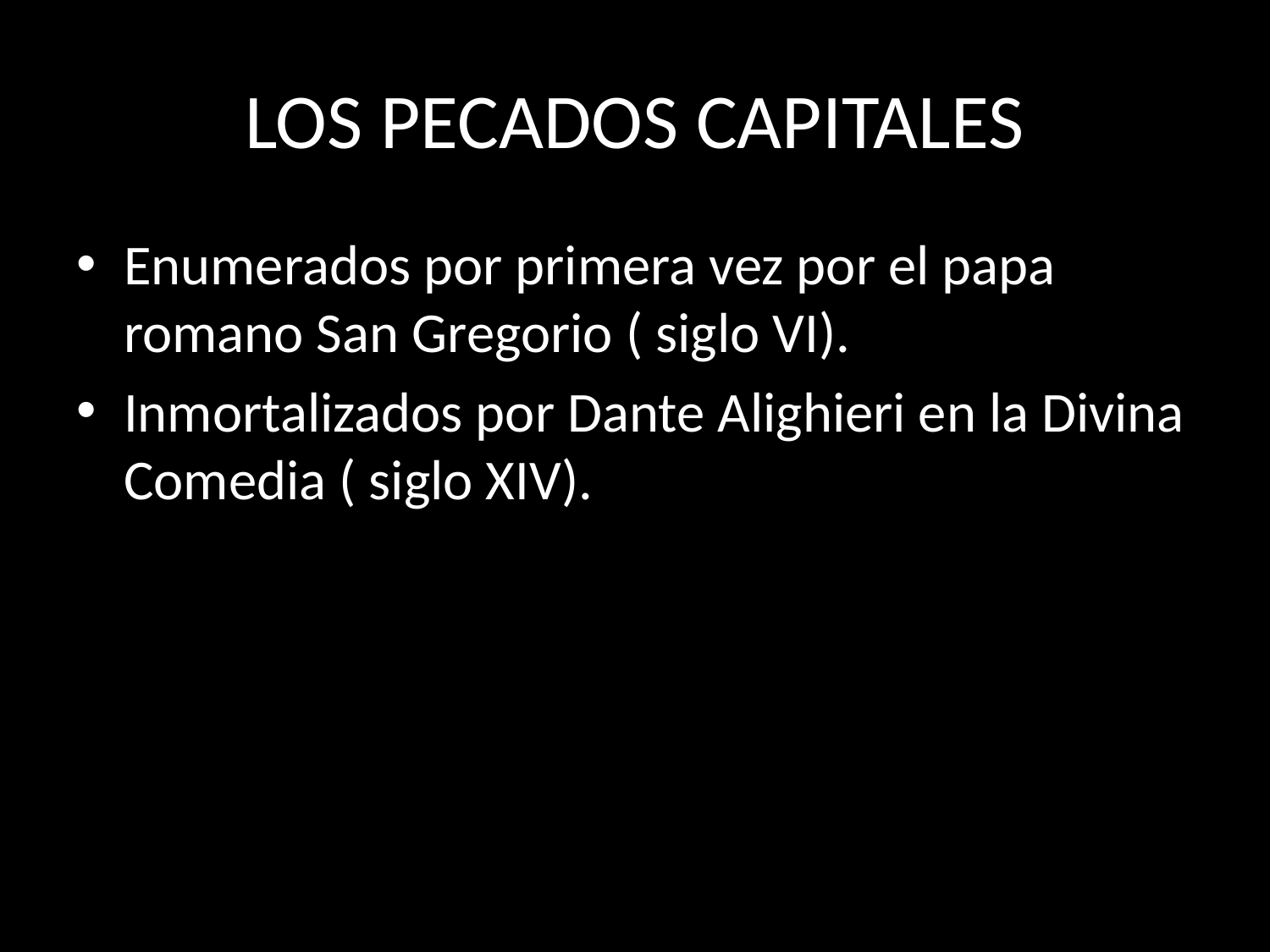

# LOS PECADOS CAPITALES
Enumerados por primera vez por el papa romano San Gregorio ( siglo VI).
Inmortalizados por Dante Alighieri en la Divina Comedia ( siglo XIV).